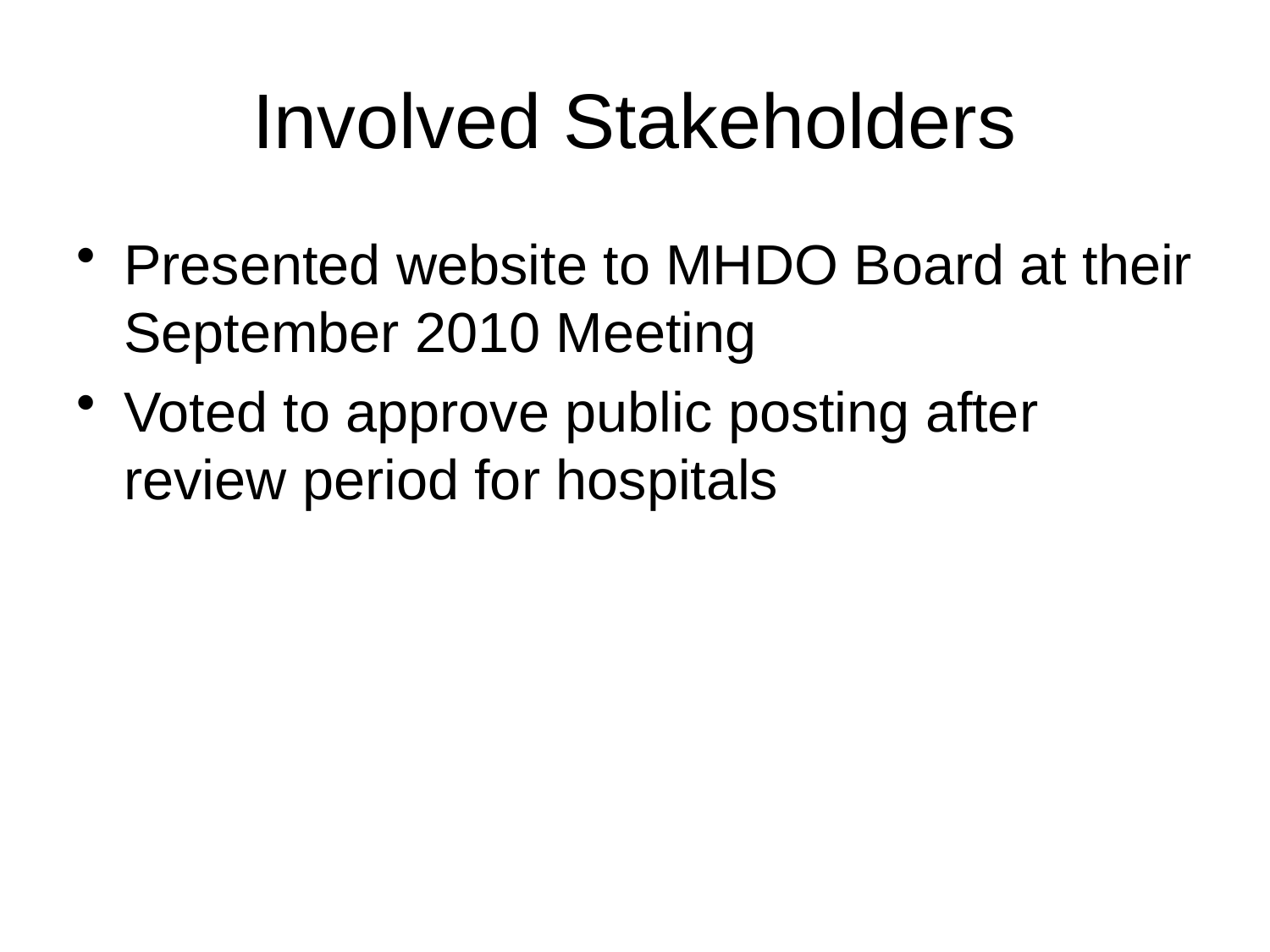

# Involved Stakeholders
Presented website to MHDO Board at their September 2010 Meeting
Voted to approve public posting after review period for hospitals